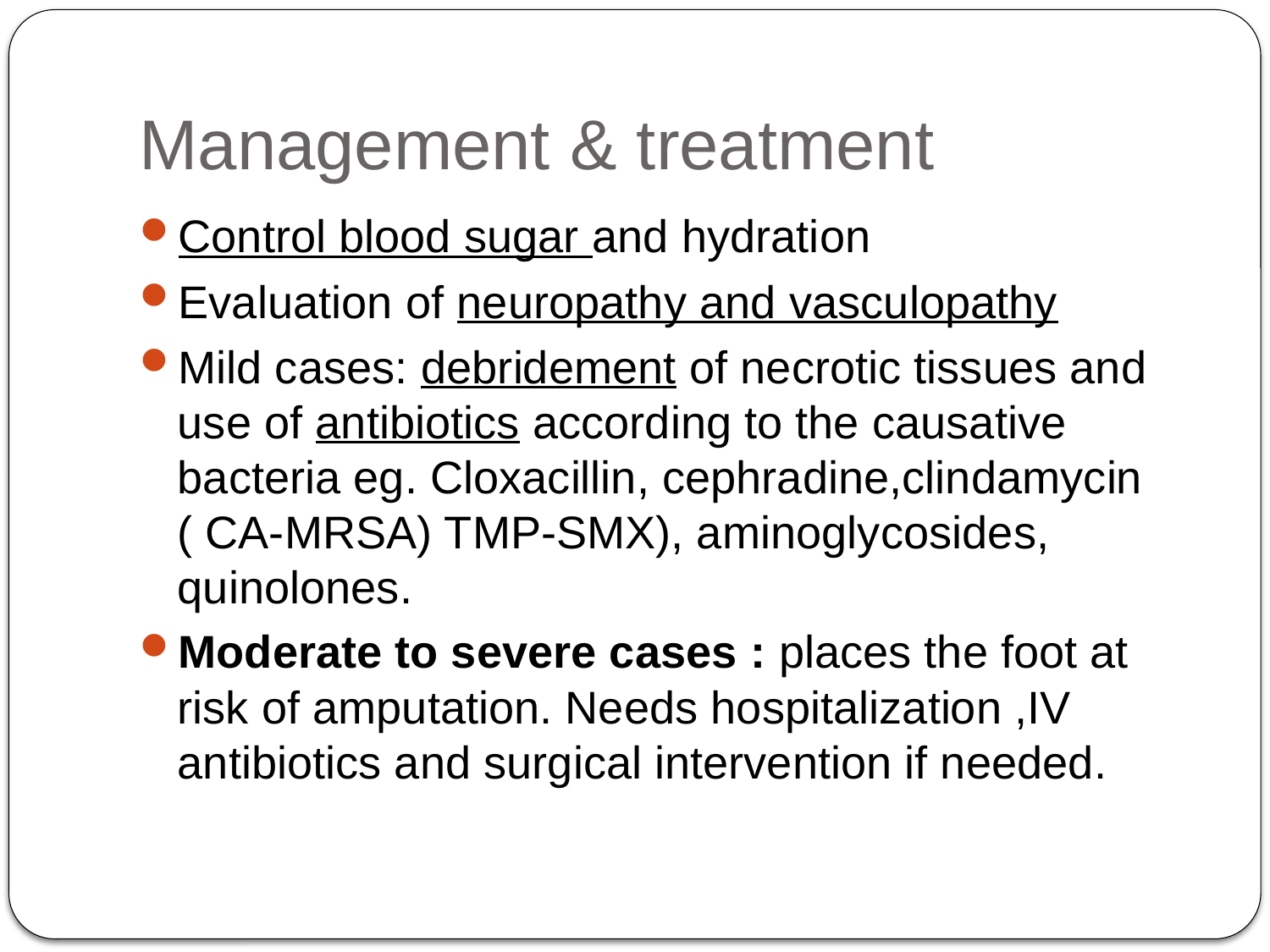

# Management & treatment
Control blood sugar and hydration
Evaluation of neuropathy and vasculopathy
Mild cases: debridement of necrotic tissues and use of antibiotics according to the causative bacteria eg. Cloxacillin, cephradine,clindamycin ( CA-MRSA) TMP-SMX), aminoglycosides,  quinolones.
Moderate to severe cases : places the foot at risk of amputation. Needs hospitalization ,IV antibiotics and surgical intervention if needed.